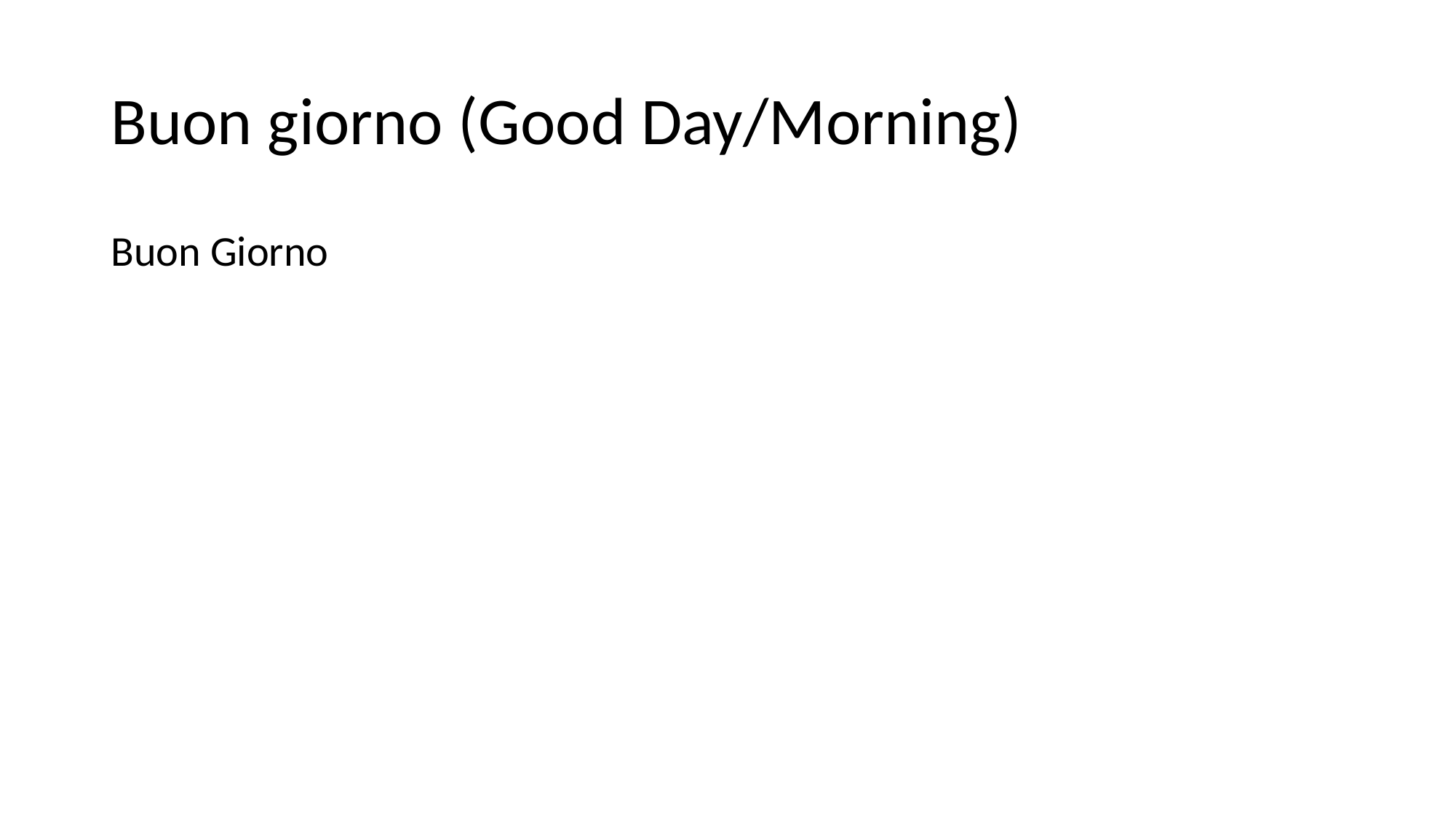

# Buon giorno (Good Day/Morning)
Buon Giorno